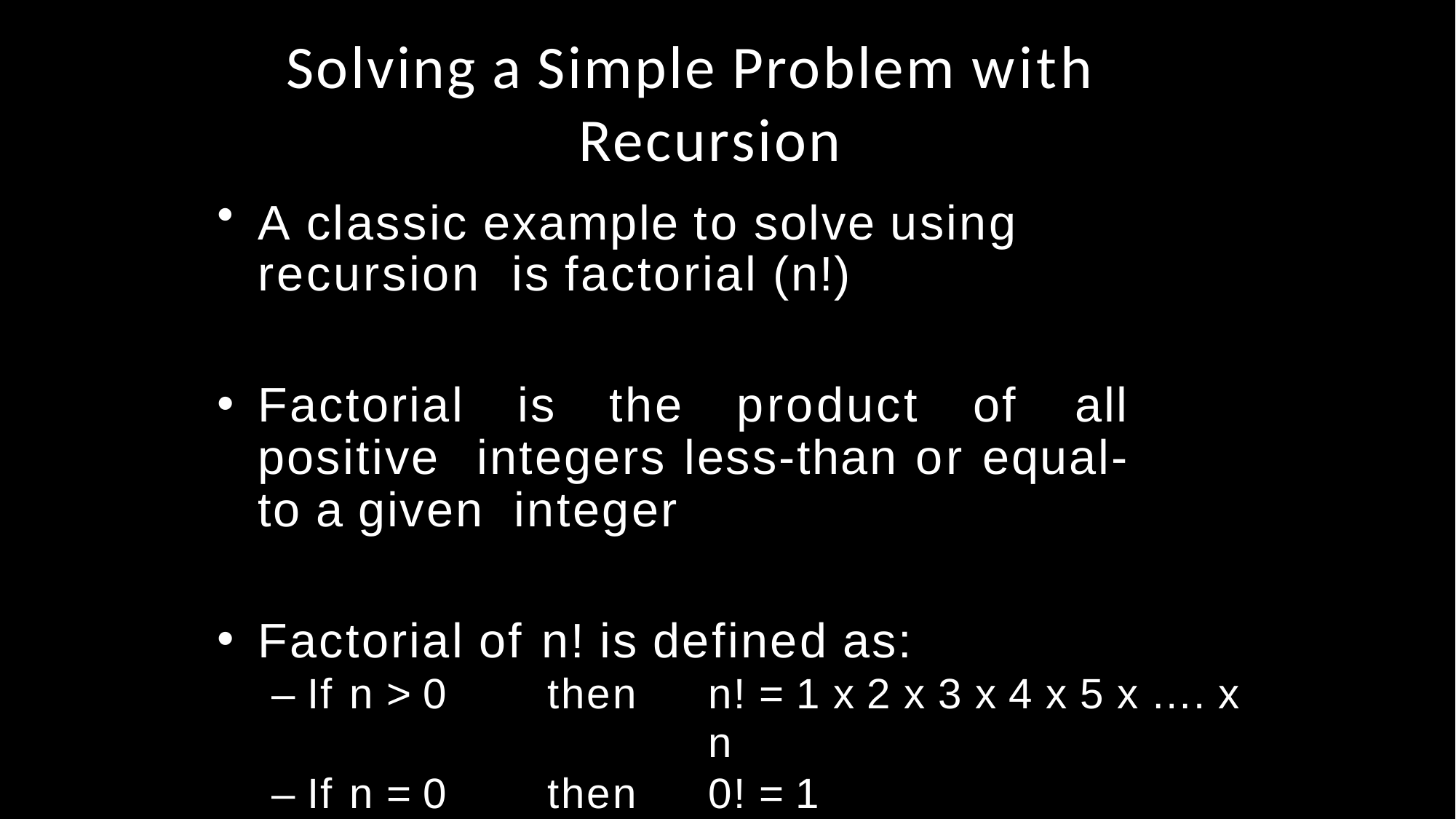

# Solving a Simple Problem with  Recursion
A classic example to solve using recursion  is factorial (n!)

Factorial is the product of all positive  integers less-than or equal-to a given  integer

Factorial of n! is defined as:
| – If n > 0 | then | n! = 1 x 2 x 3 x 4 x 5 x …. x n |
| --- | --- | --- |
| – If n = 0 | then | 0! = 1 |